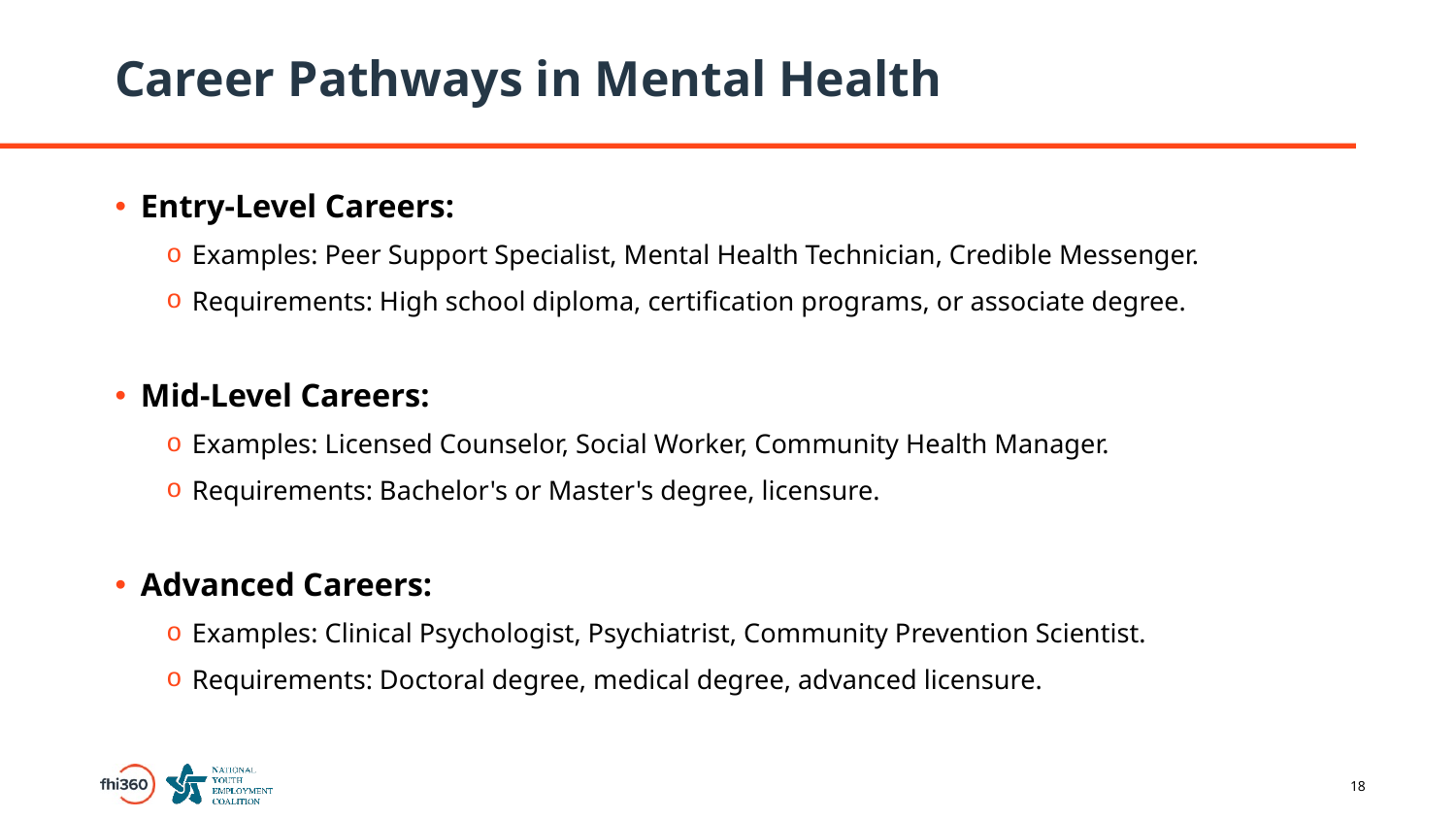

# Career Pathways in Mental Health
Entry-Level Careers:
Examples: Peer Support Specialist, Mental Health Technician, Credible Messenger.
Requirements: High school diploma, certification programs, or associate degree.

Mid-Level Careers:
Examples: Licensed Counselor, Social Worker, Community Health Manager.
Requirements: Bachelor's or Master's degree, licensure.

Advanced Careers:
Examples: Clinical Psychologist, Psychiatrist, Community Prevention Scientist.
Requirements: Doctoral degree, medical degree, advanced licensure.